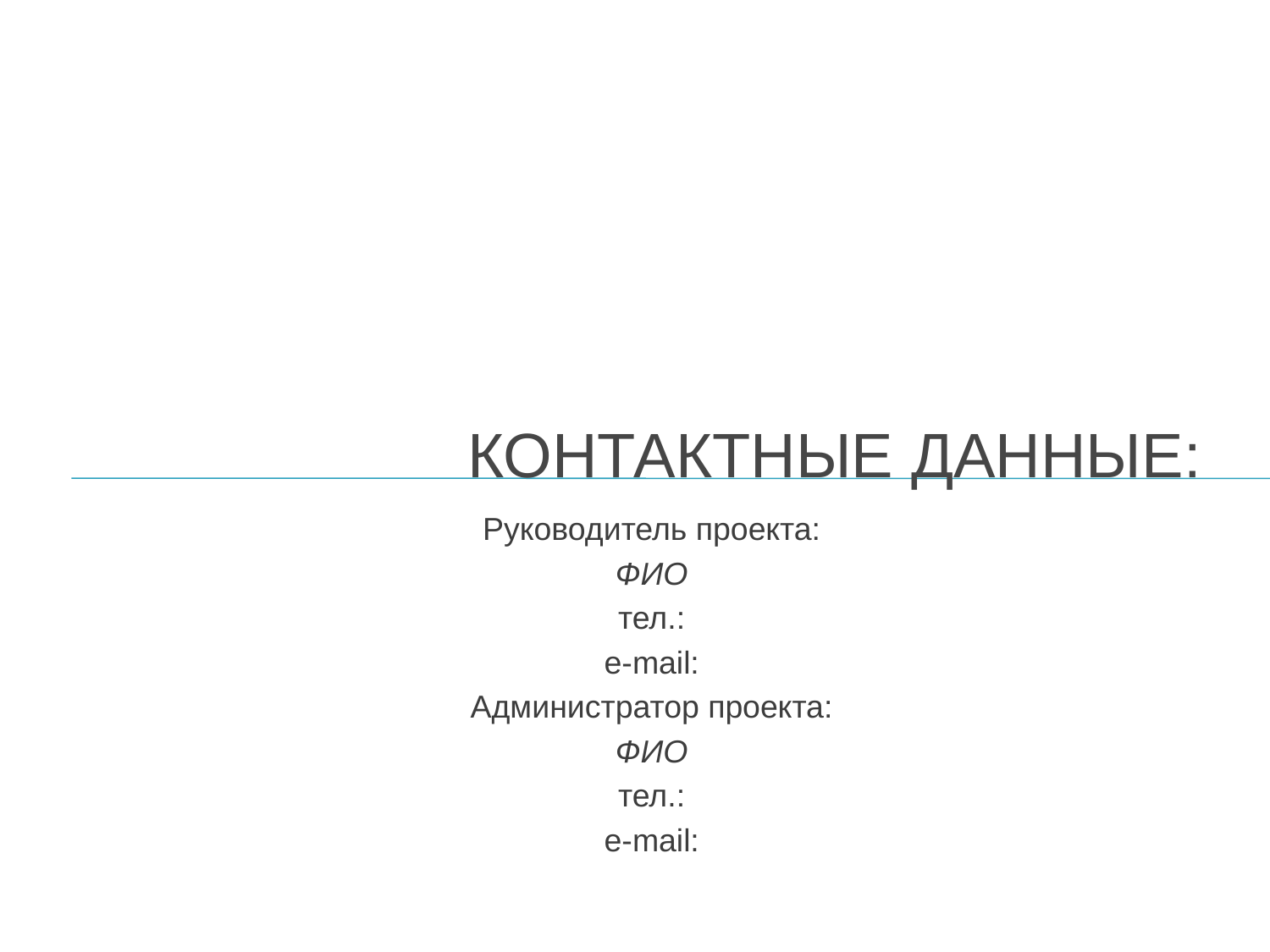

# Контактные данные:

Руководитель проекта:
ФИО
тел.:
e-mail:
Администратор проекта:
ФИО
тел.:
e-mail: